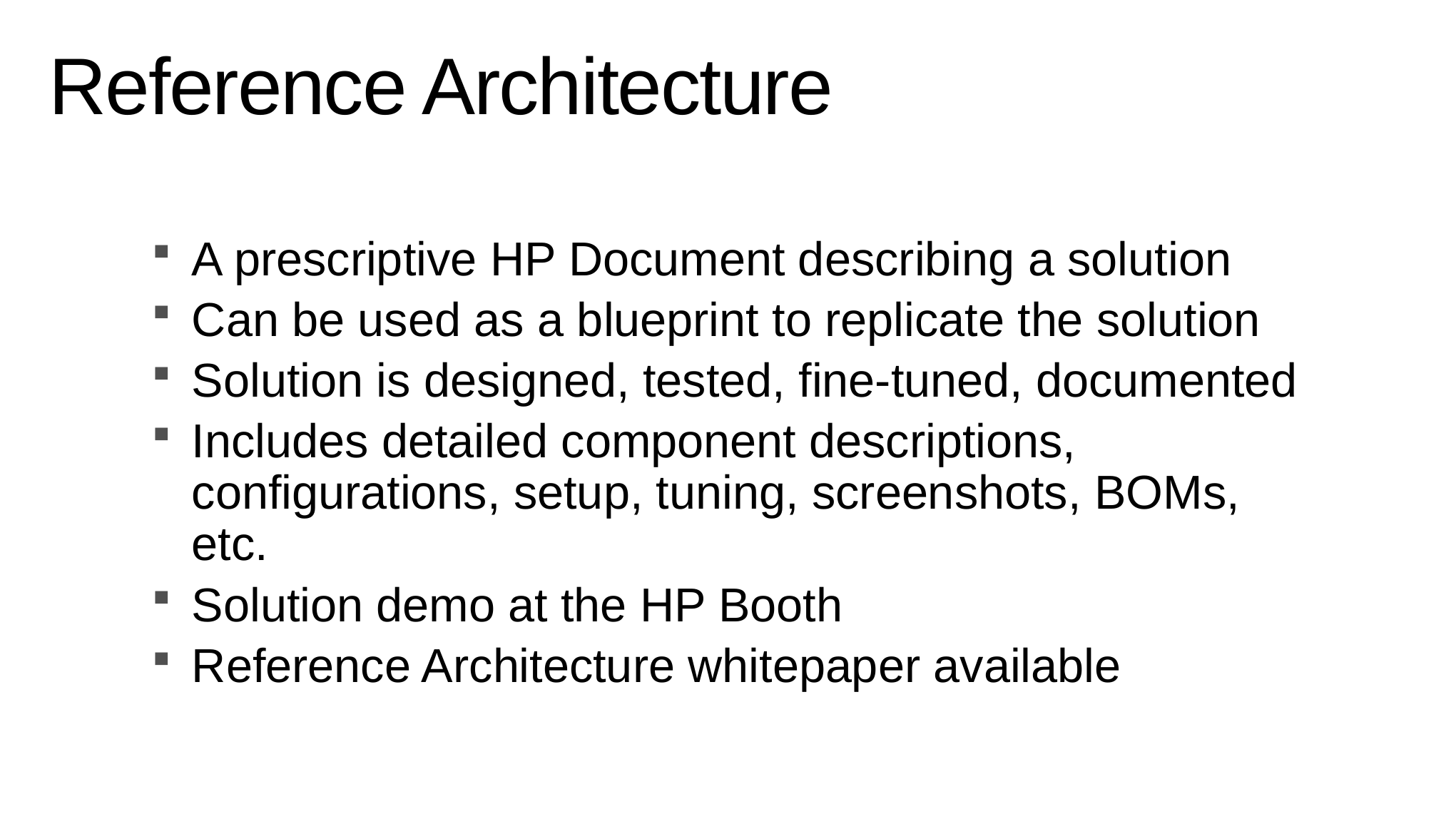

# Reference Architecture
A prescriptive HP Document describing a solution
Can be used as a blueprint to replicate the solution
Solution is designed, tested, fine-tuned, documented
Includes detailed component descriptions, configurations, setup, tuning, screenshots, BOMs, etc.
Solution demo at the HP Booth
Reference Architecture whitepaper available